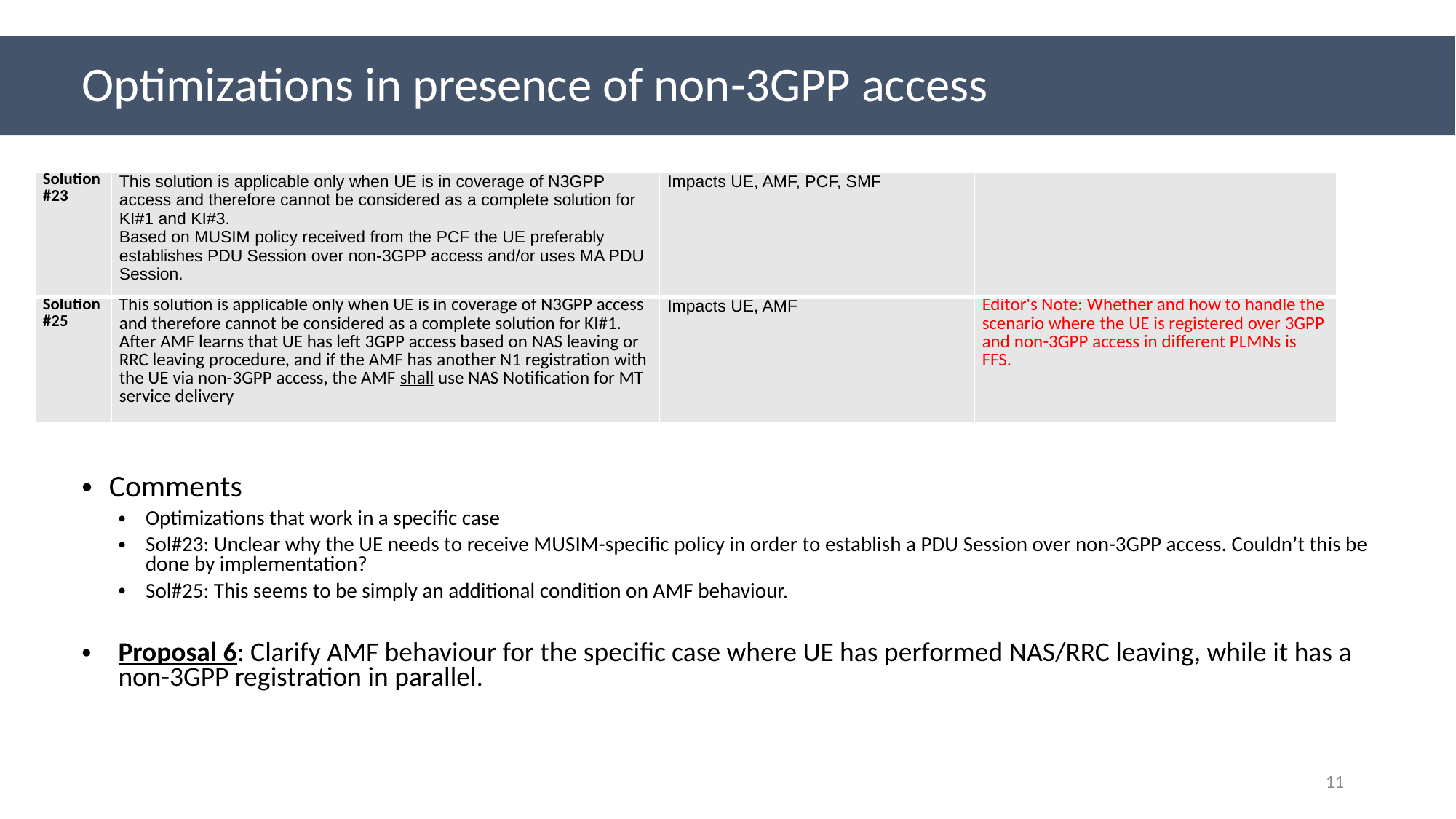

# Optimizations in presence of non-3GPP access
| Solution #23 | This solution is applicable only when UE is in coverage of N3GPP access and therefore cannot be considered as a complete solution for KI#1 and KI#3. Based on MUSIM policy received from the PCF the UE preferably establishes PDU Session over non-3GPP access and/or uses MA PDU Session. | Impacts UE, AMF, PCF, SMF |  |
| --- | --- | --- | --- |
| Solution #25 | This solution is applicable only when UE is in coverage of N3GPP access and therefore cannot be considered as a complete solution for KI#1. After AMF learns that UE has left 3GPP access based on NAS leaving or RRC leaving procedure, and if the AMF has another N1 registration with the UE via non-3GPP access, the AMF shall use NAS Notification for MT service delivery | Impacts UE, AMF | Editor's Note: Whether and how to handle the scenario where the UE is registered over 3GPP and non-3GPP access in different PLMNs is FFS. |
Comments
Optimizations that work in a specific case
Sol#23: Unclear why the UE needs to receive MUSIM-specific policy in order to establish a PDU Session over non-3GPP access. Couldn’t this be done by implementation?
Sol#25: This seems to be simply an additional condition on AMF behaviour.

Proposal 6: Clarify AMF behaviour for the specific case where UE has performed NAS/RRC leaving, while it has a non-3GPP registration in parallel.

11